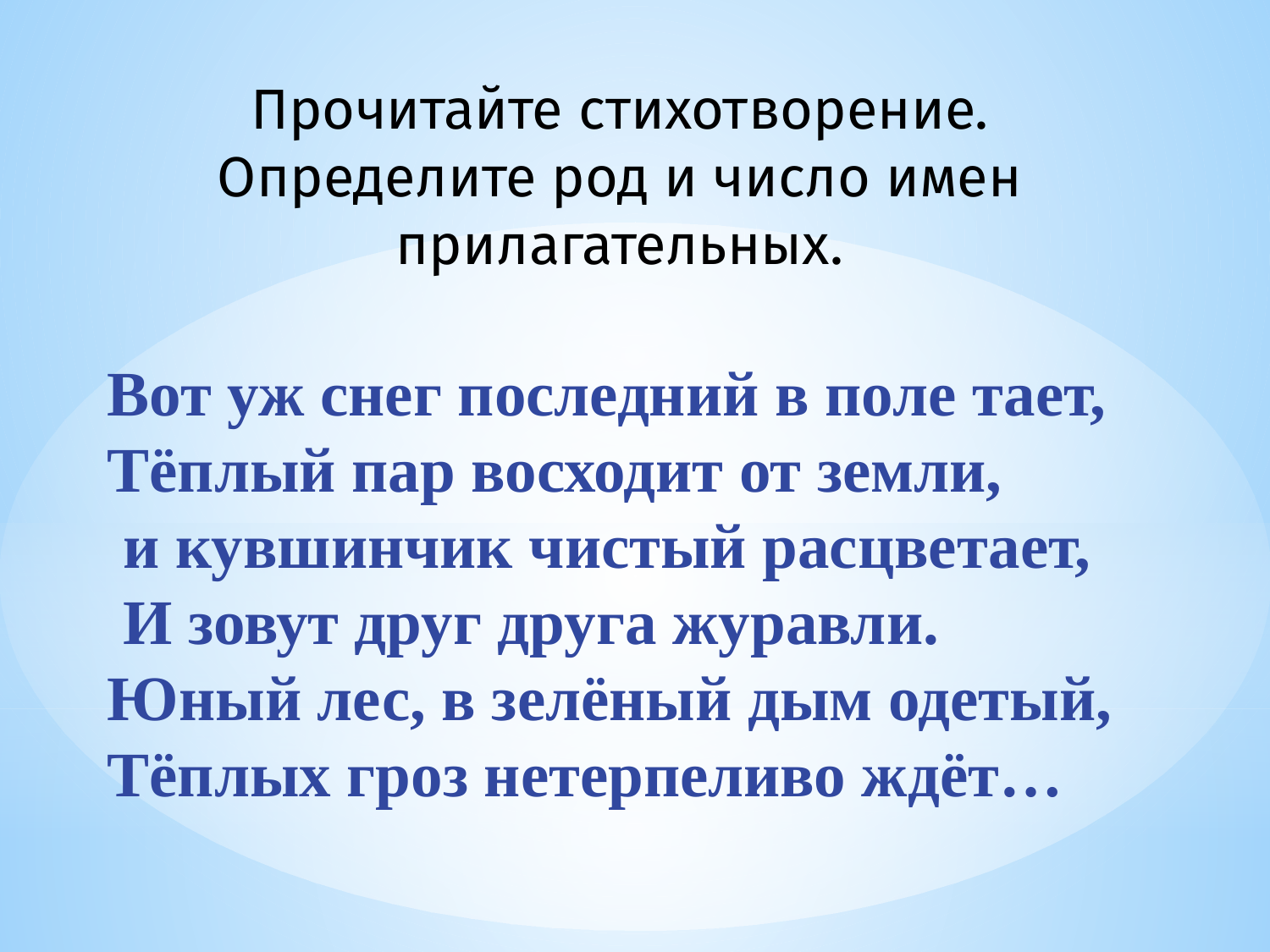

Прочитайте стихотворение. Определите род и число имен прилагательных.
Вот уж снег последний в поле тает,
Тёплый пар восходит от земли,
 и кувшинчик чистый расцветает,
 И зовут друг друга журавли.
Юный лес, в зелёный дым одетый,
Тёплых гроз нетерпеливо ждёт…